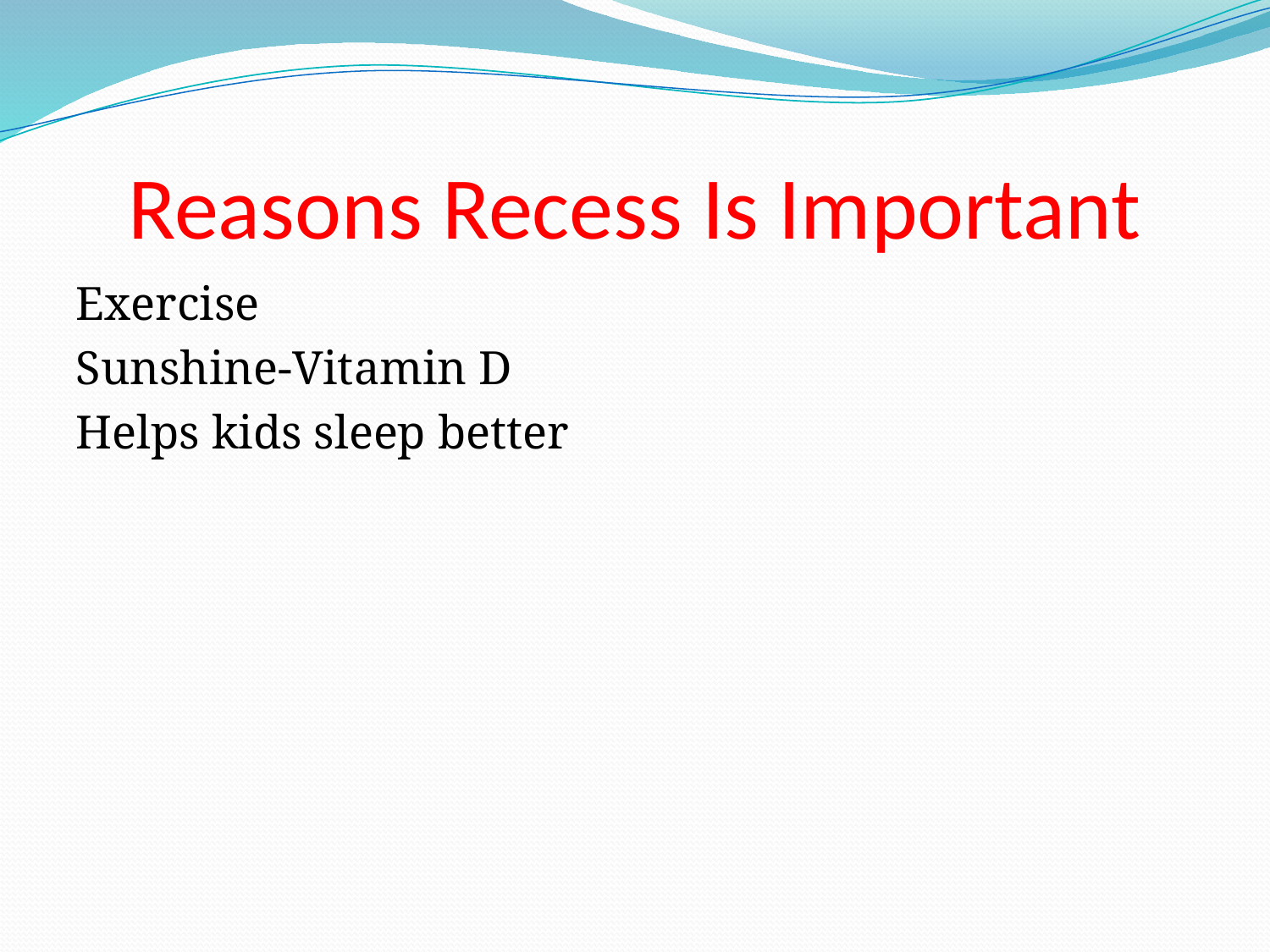

# Reasons Recess Is Important
Exercise
Sunshine-Vitamin D
Helps kids sleep better